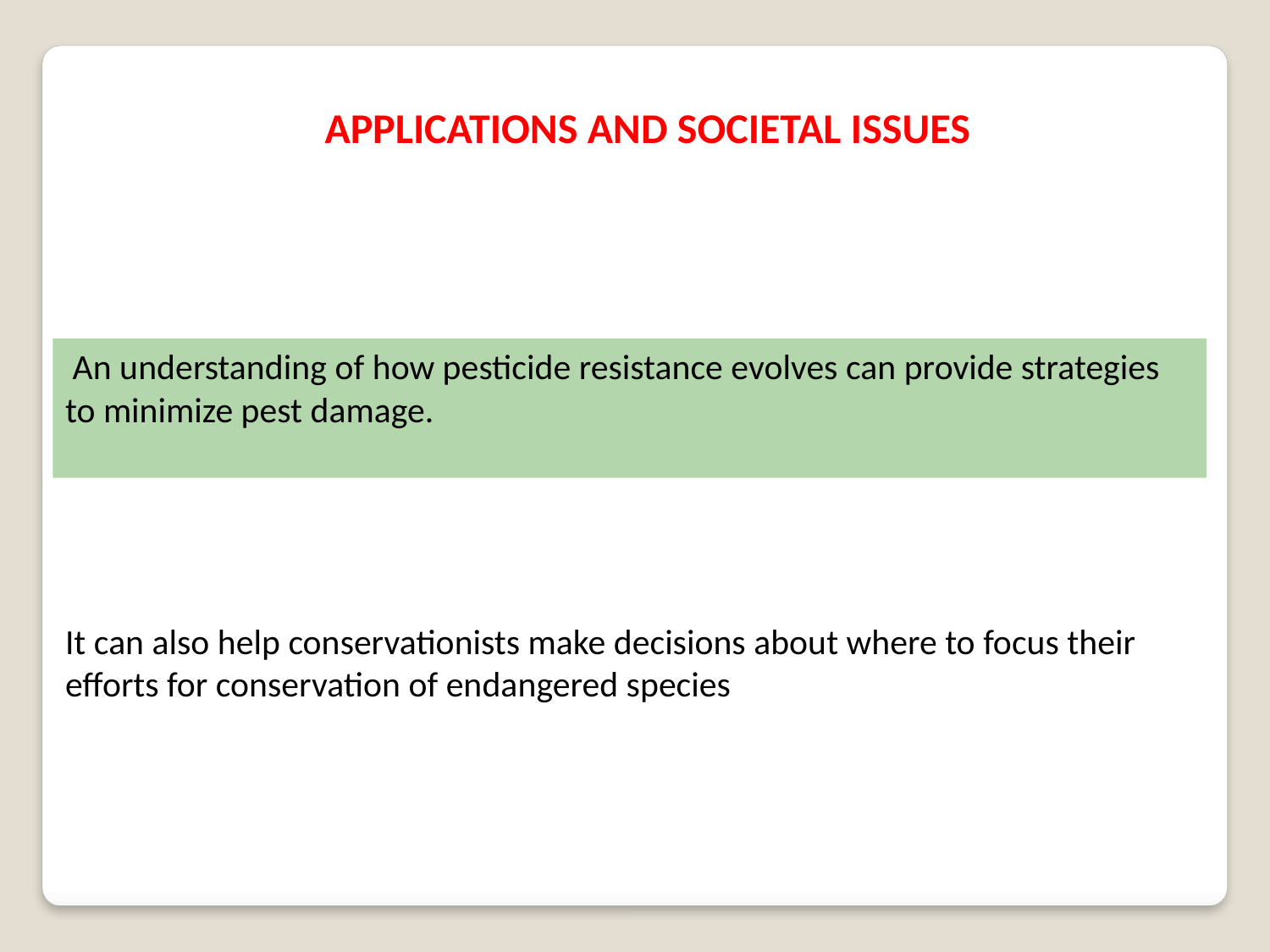

APPLICATIONS AND SOCIETAL ISSUES

 An understanding of how pesticide resistance evolves can provide strategies to minimize pest damage.

It can also help conservationists make decisions about where to focus their efforts for conservation of endangered species